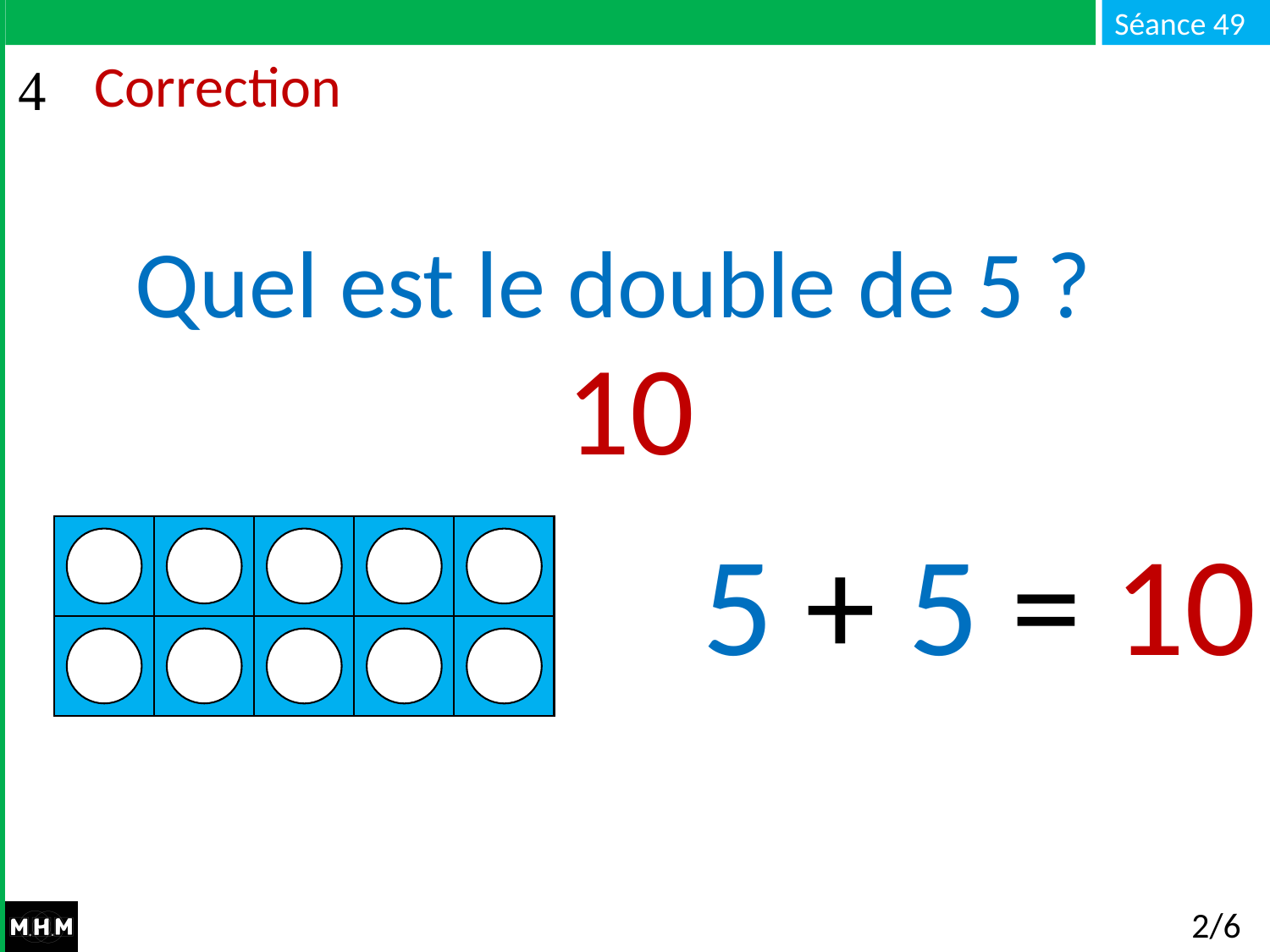

# Correction
Quel est le double de 5 ?
10

5 + 5 = 10
2/6